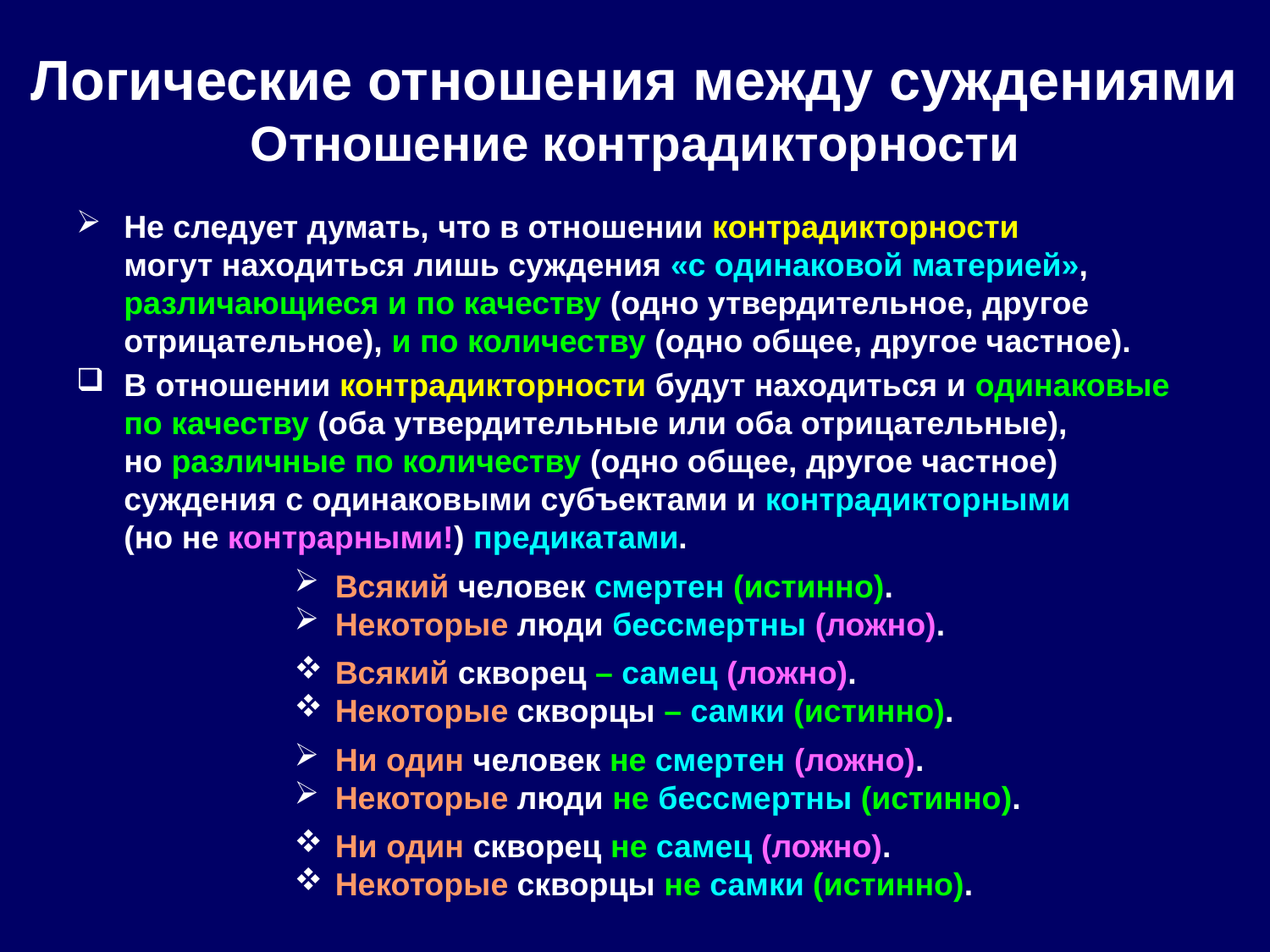

# Логические отношения между суждениями Отношение контрадикторности
Не следует думать, что в отношении контрадикторности
могут находиться лишь суждения «с одинаковой материей», различающиеся и по качеству (одно утвердительное, другое отрицательное), и по количеству (одно общее, другое частное).
В отношении контрадикторности будут находиться и одинаковые по качеству (оба утвердительные или оба отрицательные),
но различные по количеству (одно общее, другое частное) суждения с одинаковыми субъектами и контрадикторными
(но не контрарными!) предикатами.
 Всякий человек смертен (истинно).
 Некоторые люди бессмертны (ложно).
 Всякий скворец – самец (ложно).
 Некоторые скворцы – самки (истинно).
 Ни один человек не смертен (ложно).
 Некоторые люди не бессмертны (истинно).
 Ни один скворец не самец (ложно).
 Некоторые скворцы не самки (истинно).